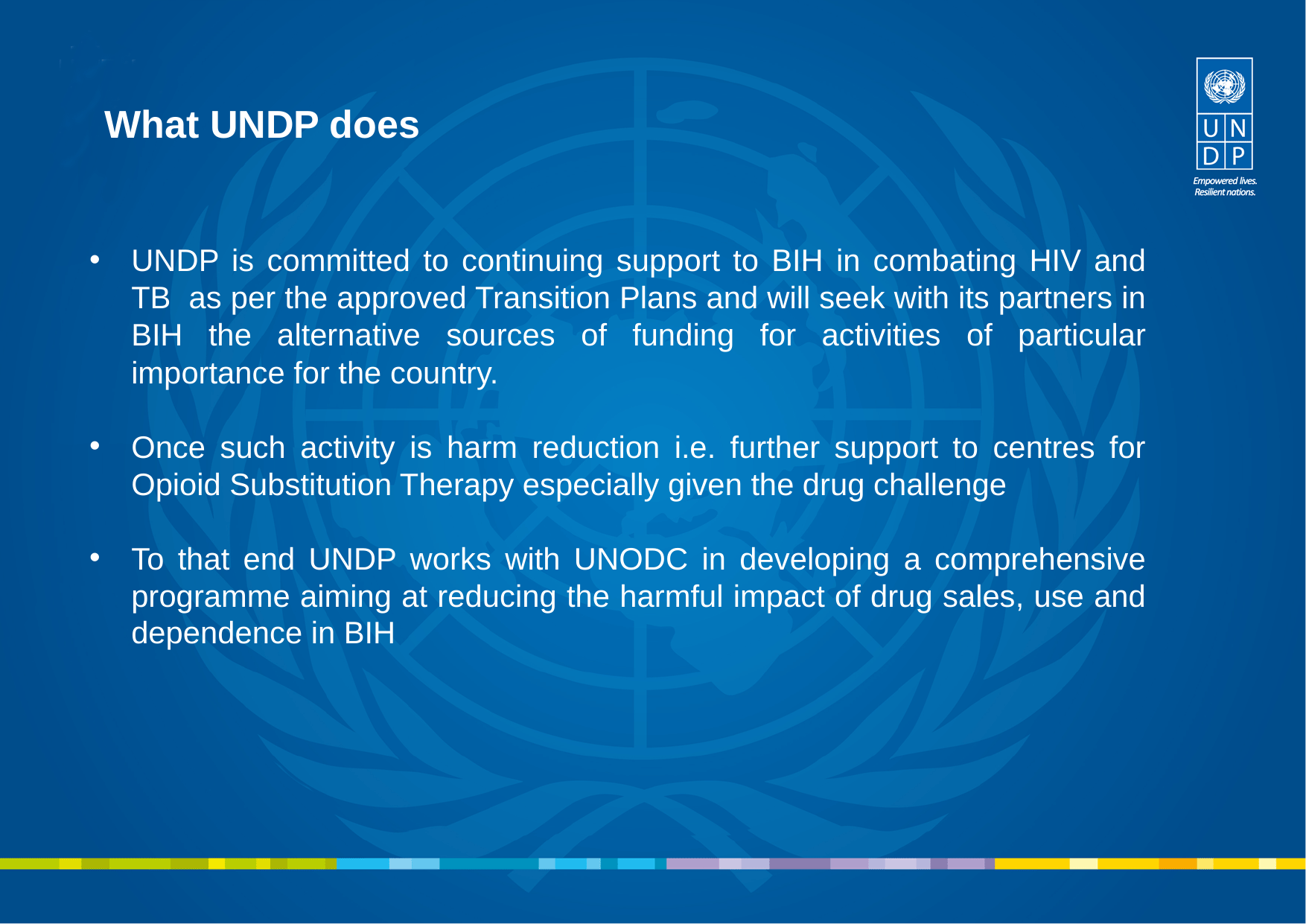

What UNDP does
UNDP is committed to continuing support to BIH in combating HIV and TB  as per the approved Transition Plans and will seek with its partners in BIH the alternative sources of funding for activities of particular importance for the country.

Once such activity is harm reduction i.e. further support to centres for Opioid Substitution Therapy especially given the drug challenge

To that end UNDP works with UNODC in developing a comprehensive programme aiming at reducing the harmful impact of drug sales, use and dependence in BIH